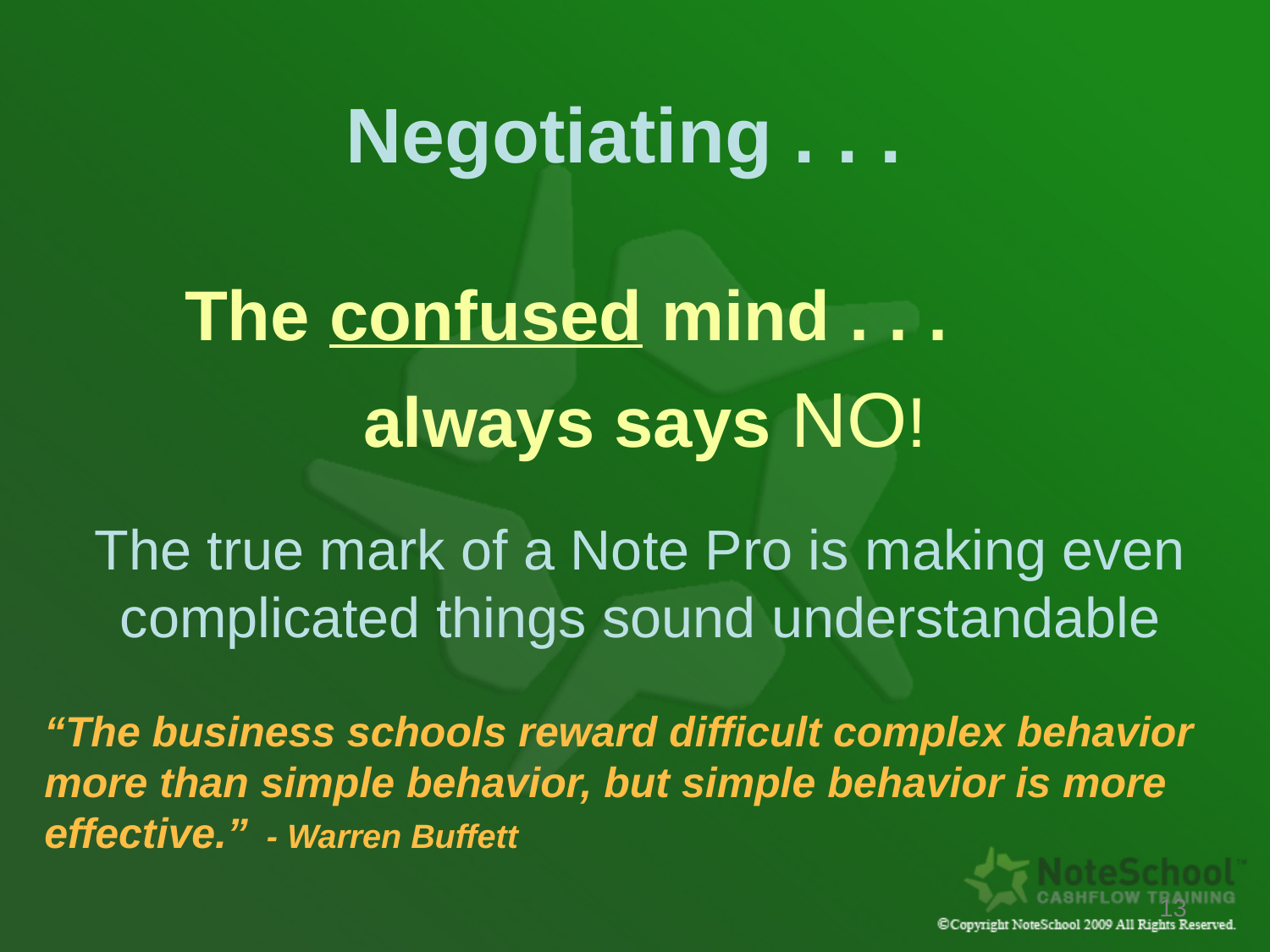

# Negotiating . . .
The confused mind . . .
always says NO!
The true mark of a Note Pro is making even complicated things sound understandable
“The business schools reward difficult complex behavior more than simple behavior, but simple behavior is more effective.”  - Warren Buffett